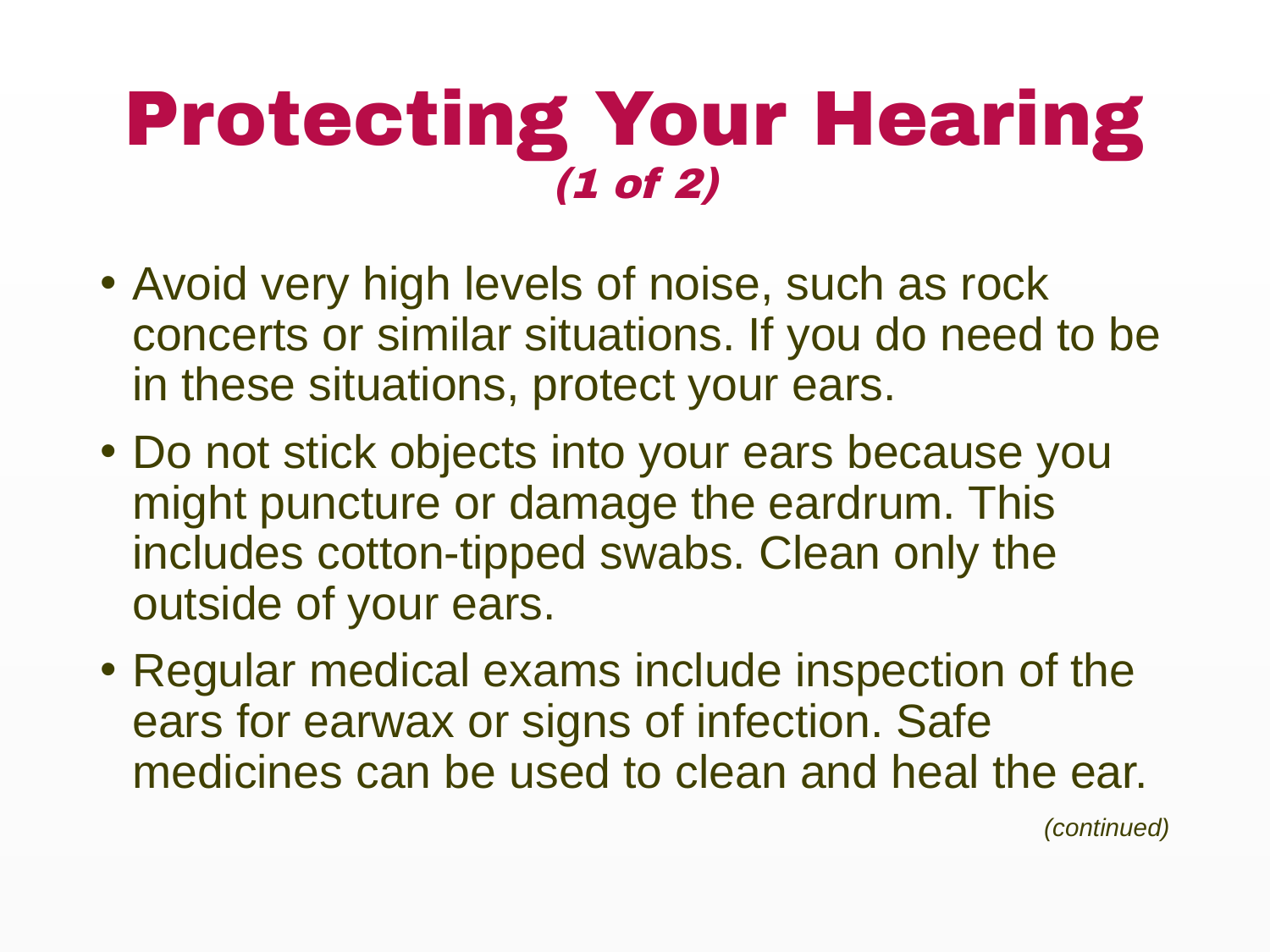

# Protecting Your Hearing (1 of 2)
Avoid very high levels of noise, such as rock concerts or similar situations. If you do need to be in these situations, protect your ears.
Do not stick objects into your ears because you might puncture or damage the eardrum. This includes cotton-tipped swabs. Clean only the outside of your ears.
Regular medical exams include inspection of the ears for earwax or signs of infection. Safe medicines can be used to clean and heal the ear.
(continued)